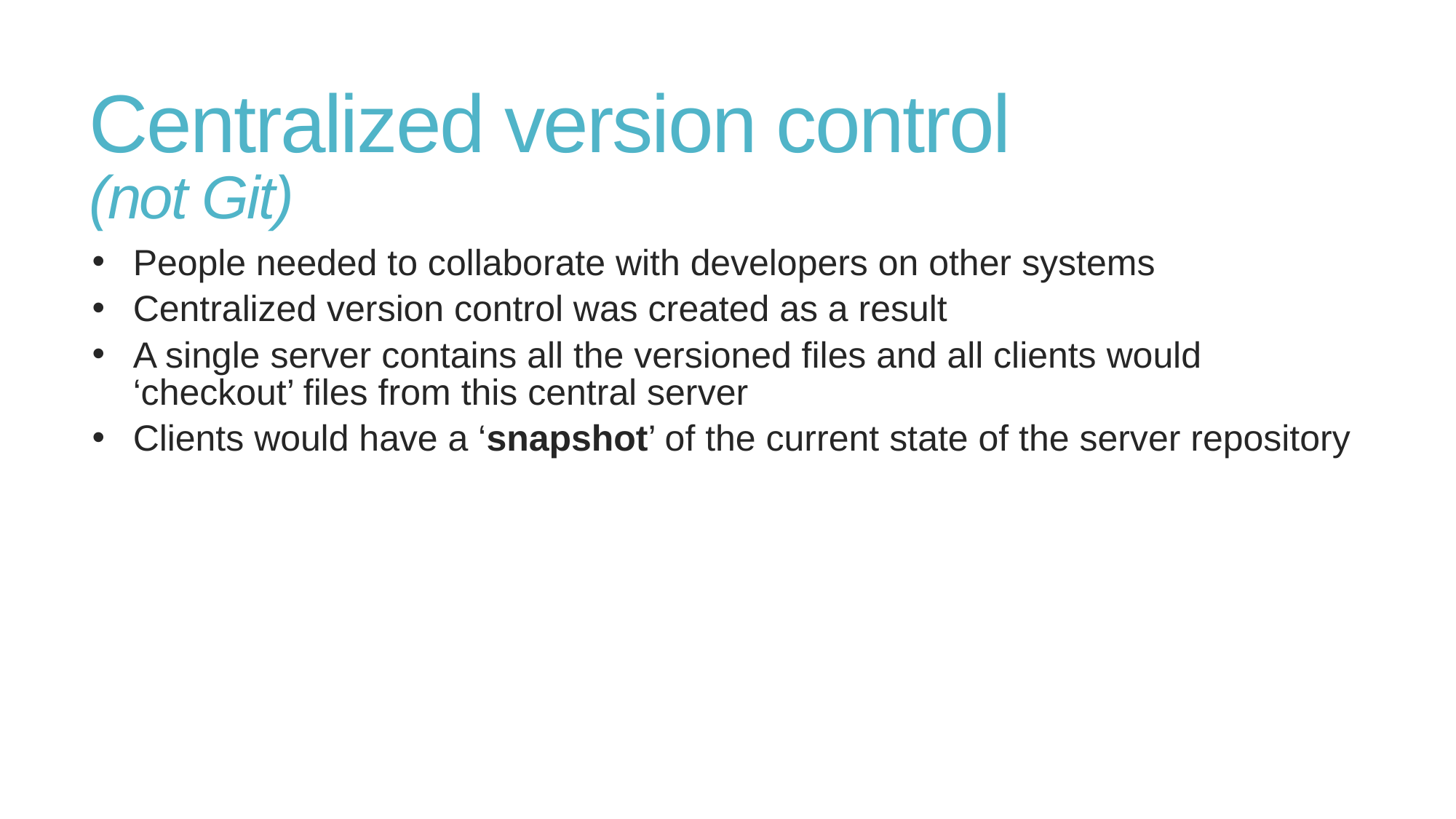

# Centralized version control (not Git)
People needed to collaborate with developers on other systems
Centralized version control was created as a result
A single server contains all the versioned files and all clients would ‘checkout’ files from this central server
Clients would have a ‘snapshot’ of the current state of the server repository